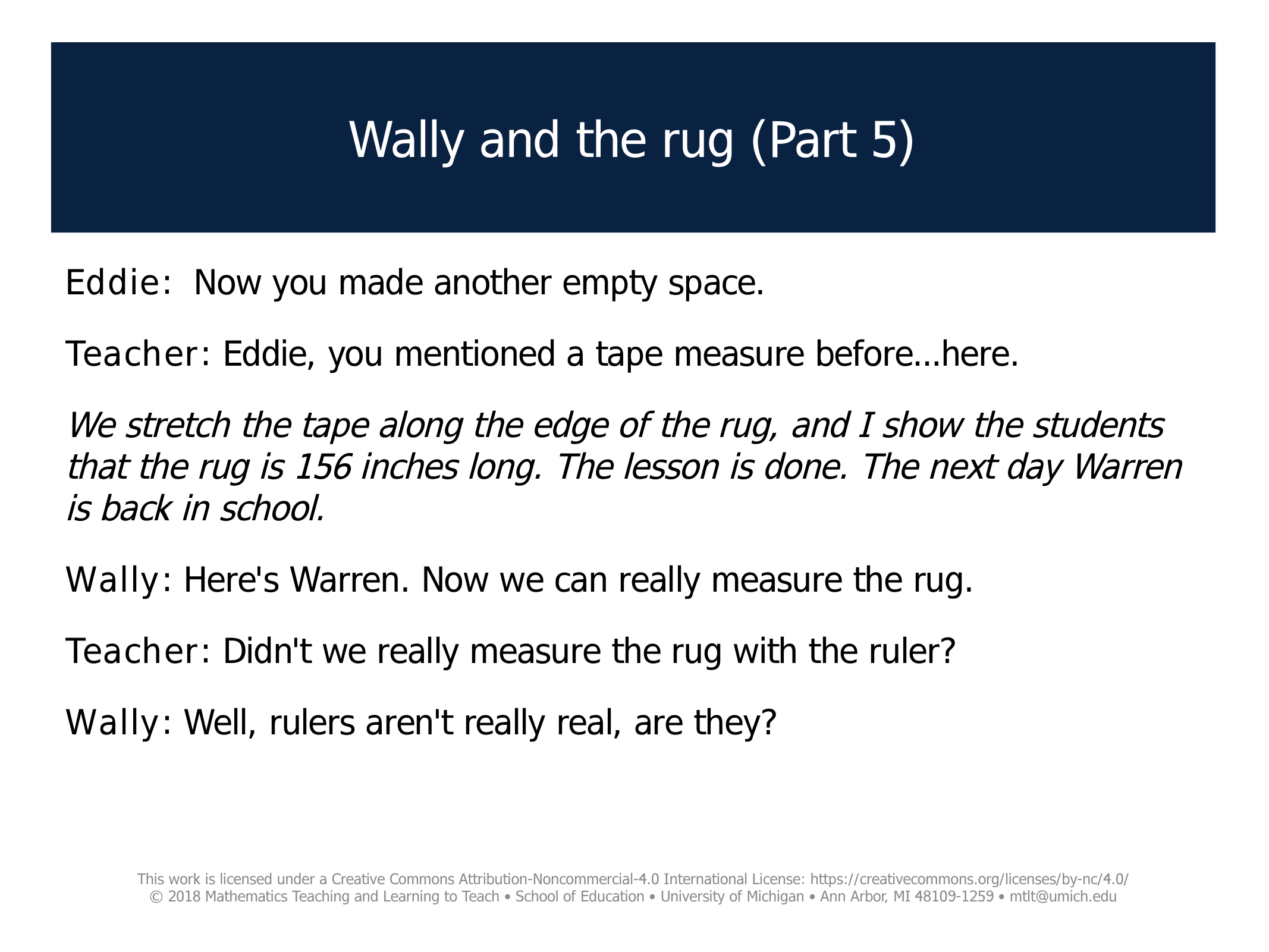

# Wally and the rug (Part 5)
Eddie:  Now you made another empty space.
Teacher: Eddie, you mentioned a tape measure before…here.
We stretch the tape along the edge of the rug, and I show the students that the rug is 156 inches long. The lesson is done. The next day Warren is back in school.
Wally: Here's Warren. Now we can really measure the rug.
Teacher: Didn't we really measure the rug with the ruler?
Wally: Well, rulers aren't really real, are they?
This work is licensed under a Creative Commons Attribution-Noncommercial-4.0 International License: https://creativecommons.org/licenses/by-nc/4.0/
© 2018 Mathematics Teaching and Learning to Teach • School of Education • University of Michigan • Ann Arbor, MI 48109-1259 • mtlt@umich.edu